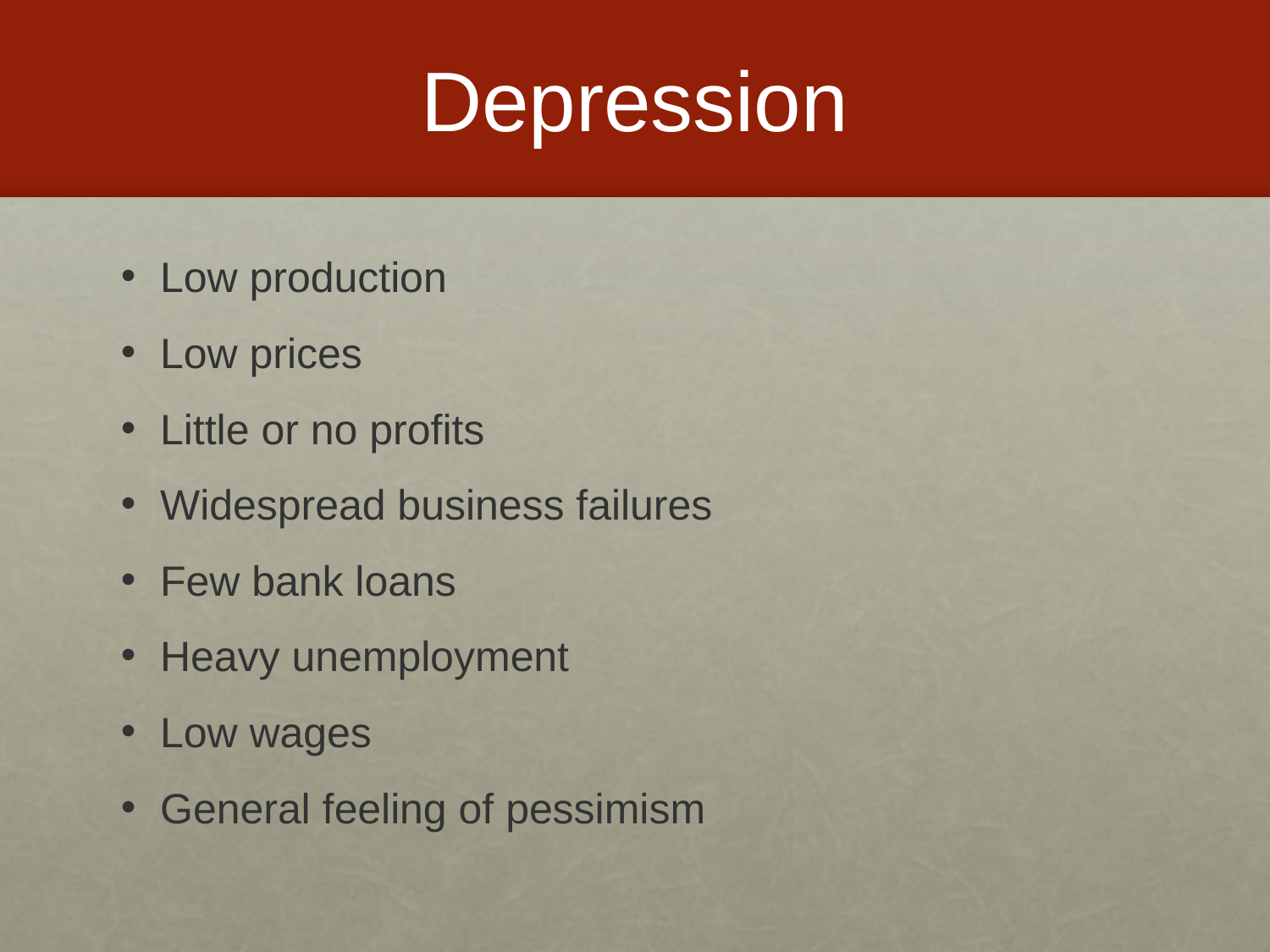

# Depression
Low production
Low prices
Little or no profits
Widespread business failures
Few bank loans
Heavy unemployment
Low wages
General feeling of pessimism